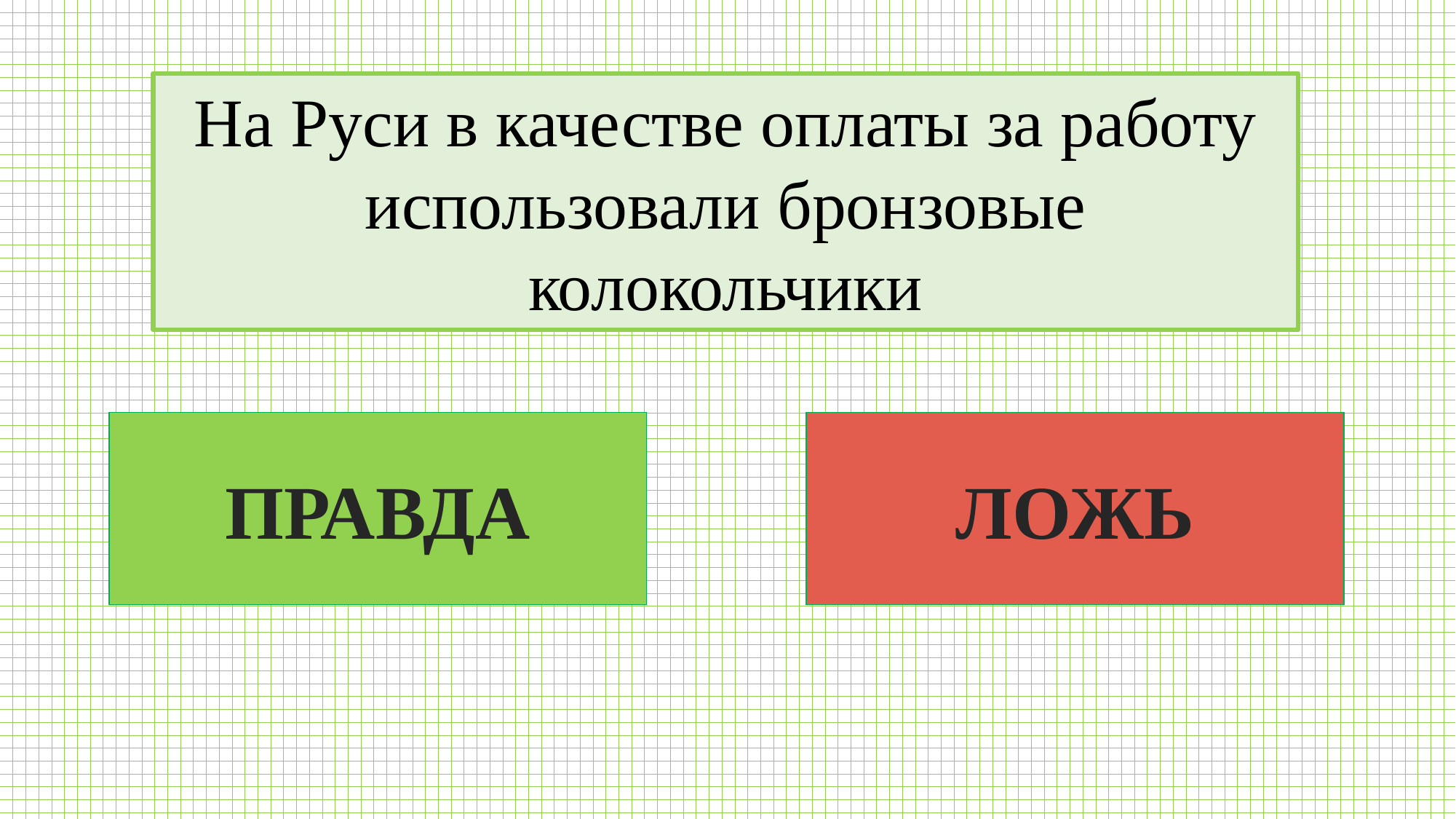

На Руси в качестве оплаты за работу использовали бронзовые колокольчики
ПРАВДА
ЛОЖЬ